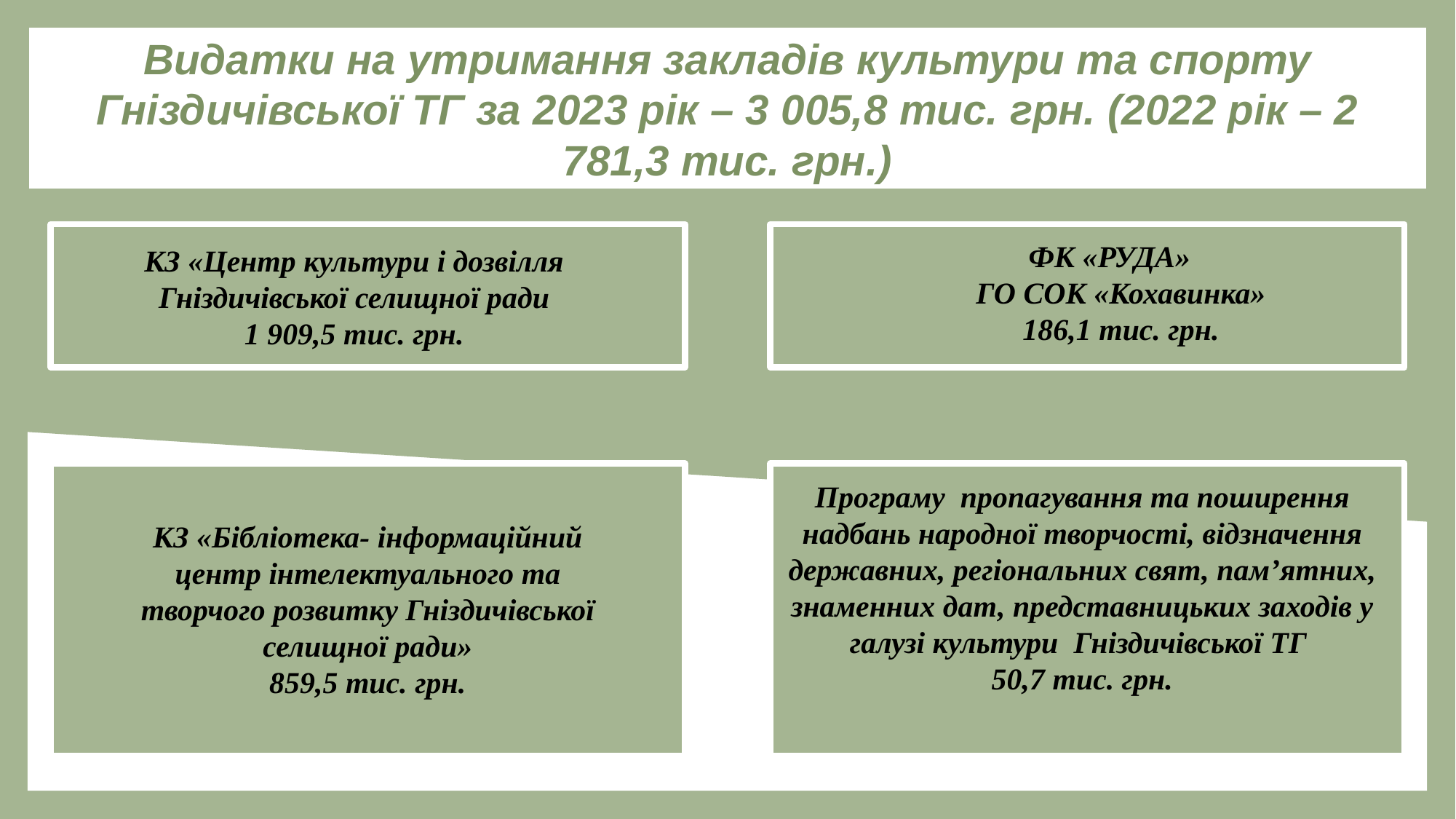

Видатки на утримання закладів культури та спорту Гніздичівської ТГ за 2023 рік – 3 005,8 тис. грн. (2022 рік – 2 781,3 тис. грн.)

ФК «РУДА»
ГО СОК «Кохавинка»
186,1 тис. грн.
КЗ «Центр культури і дозвілля Гніздичівської селищної ради
1 909,5 тис. грн.

Програму  пропагування та поширення надбань народної творчості, відзначення державних, регіональних свят, пам’ятних, знаменних дат, представницьких заходів у галузі культури  Гніздичівської ТГ
50,7 тис. грн.
КЗ «Бібліотека- інформаційний центр інтелектуального та творчого розвитку Гніздичівської селищної ради»
859,5 тис. грн.